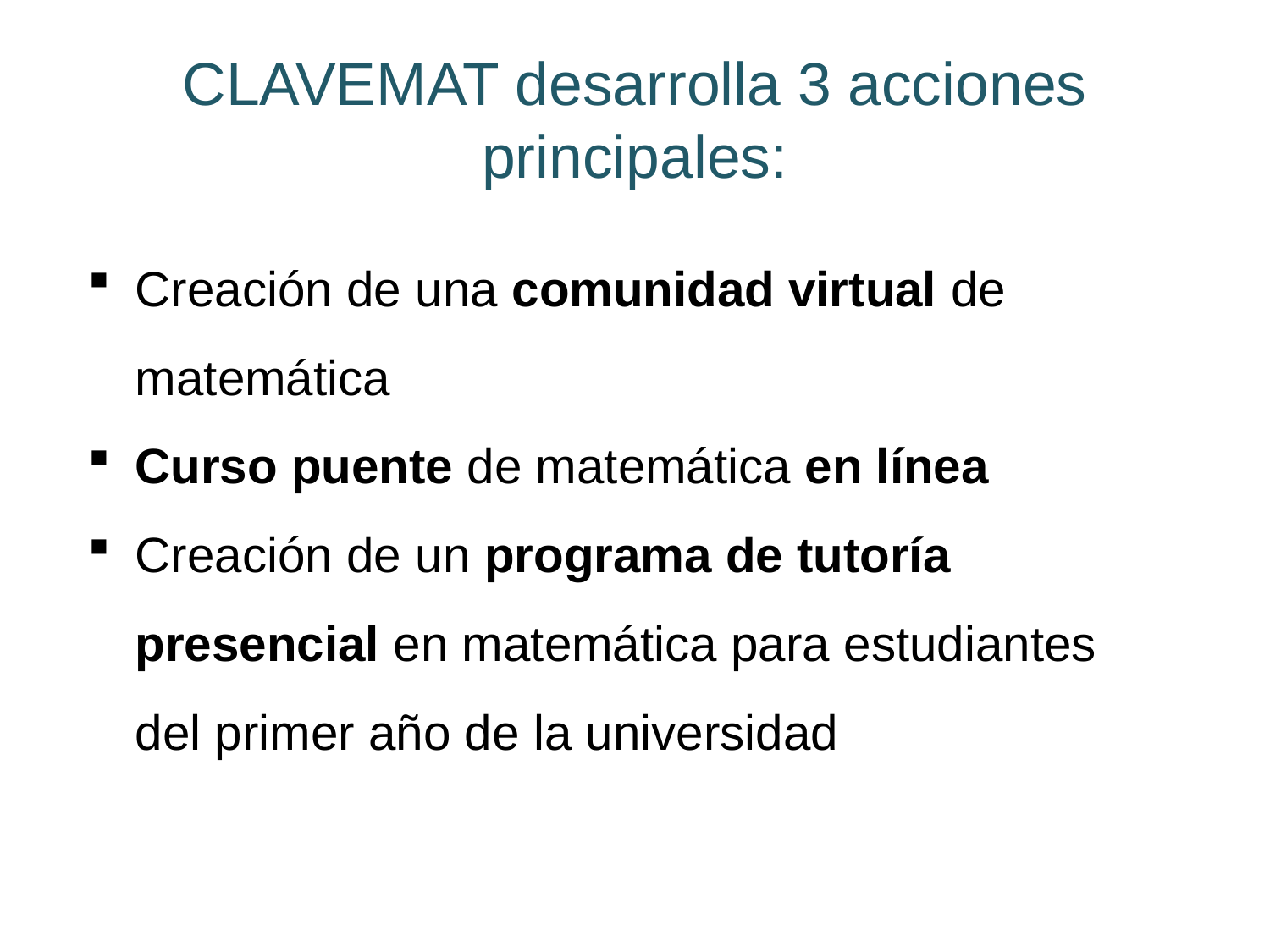

# CLAVEMAT desarrolla 3 acciones principales:

Creación de una comunidad virtual de matemática
Curso puente de matemática en línea
Creación de un programa de tutoría presencial en matemática para estudiantes del primer año de la universidad